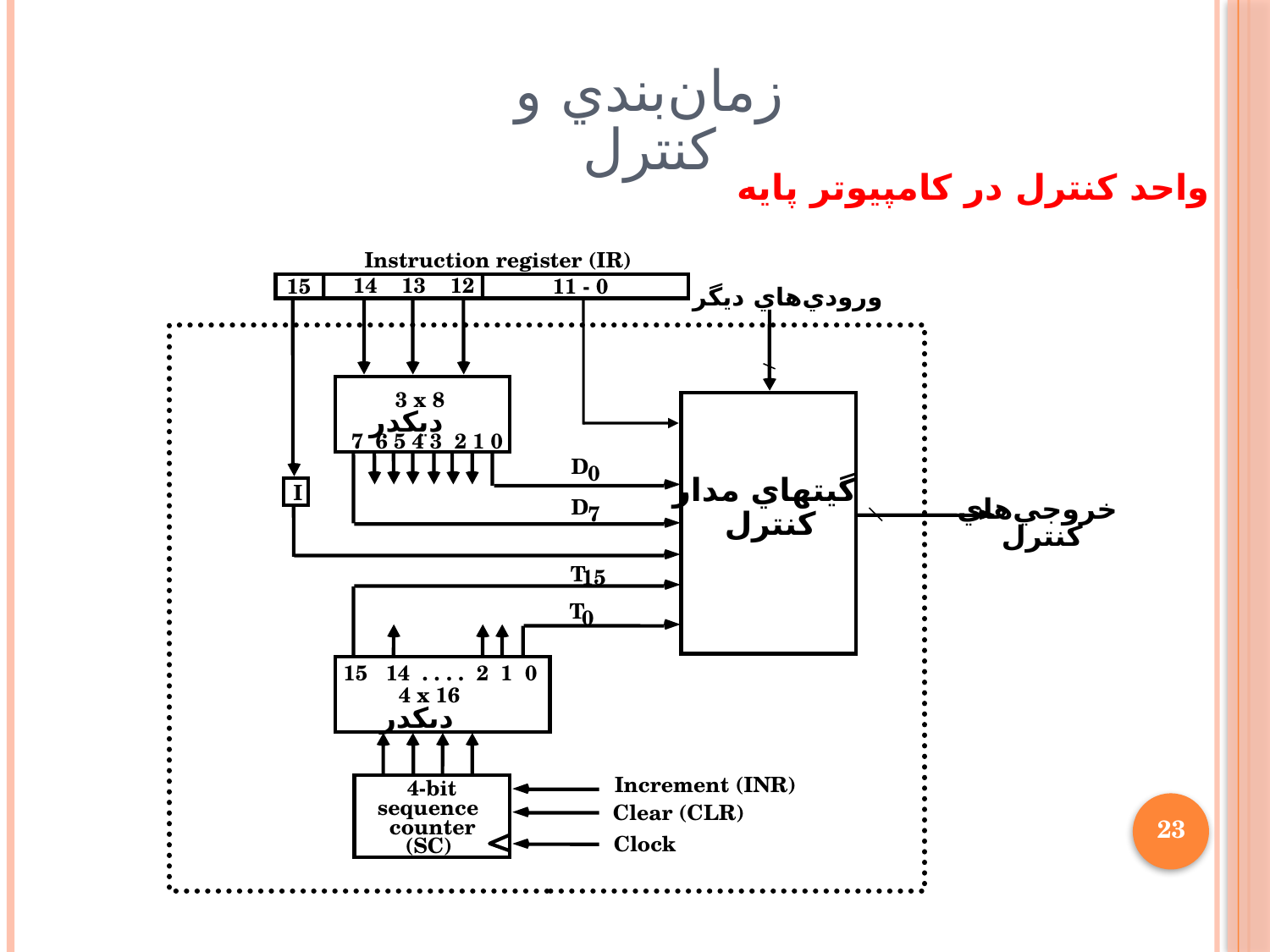

# زمان‌بندي و كنترل
واحد كنترل در كامپيوتر پايه
Instruction register (IR)
14    13    12
15
11 - 0

ورودي‌هاي ديگر

3 x 8

ديكدر

 7  6 5 4 3  2 1 0
D

0

گيتهاي مدار
كنترل

I

D
خروجي‌هاي
كنترل

7

T
15

T
0

15   14  . . . .  2  1  0

4 x 16

ديكدر

Increment (INR)
4-bit

sequence

Clear (CLR)
23

counter

Clock
(SC)